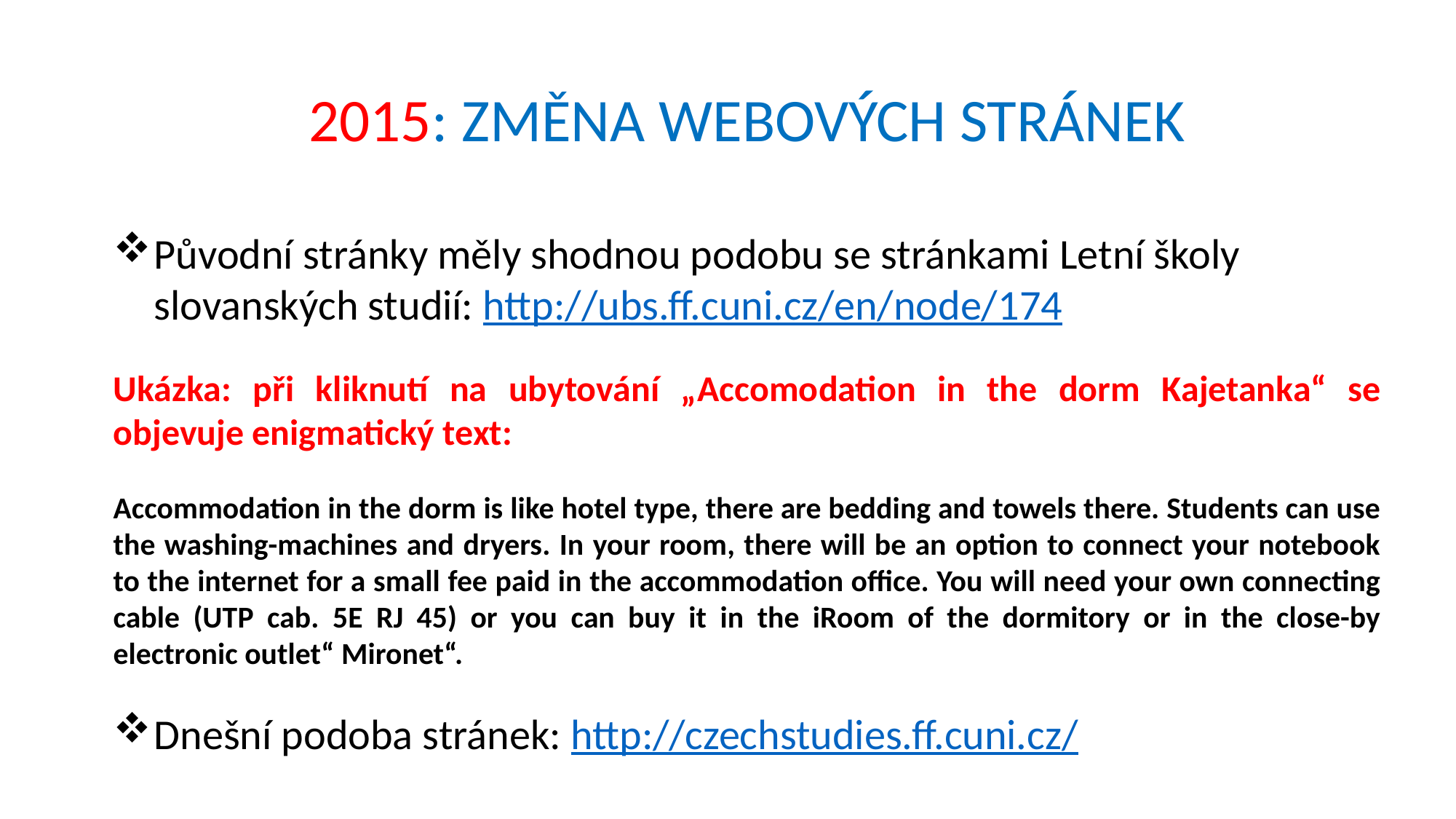

2015: ZMĚNA WEBOVÝCH STRÁNEK

Původní stránky měly shodnou podobu se stránkami Letní školy slovanských studií: http://ubs.ff.cuni.cz/en/node/174

Ukázka: při kliknutí na ubytování „Accomodation in the dorm Kajetanka“ se objevuje enigmatický text:

Accommodation in the dorm is like hotel type, there are bedding and towels there. Students can use the washing-machines and dryers. In your room, there will be an option to connect your notebook to the internet for a small fee paid in the accommodation office. You will need your own connecting cable (UTP cab. 5E RJ 45) or you can buy it in the iRoom of the dormitory or in the close-by electronic outlet“ Mironet“.

Dnešní podoba stránek: http://czechstudies.ff.cuni.cz/